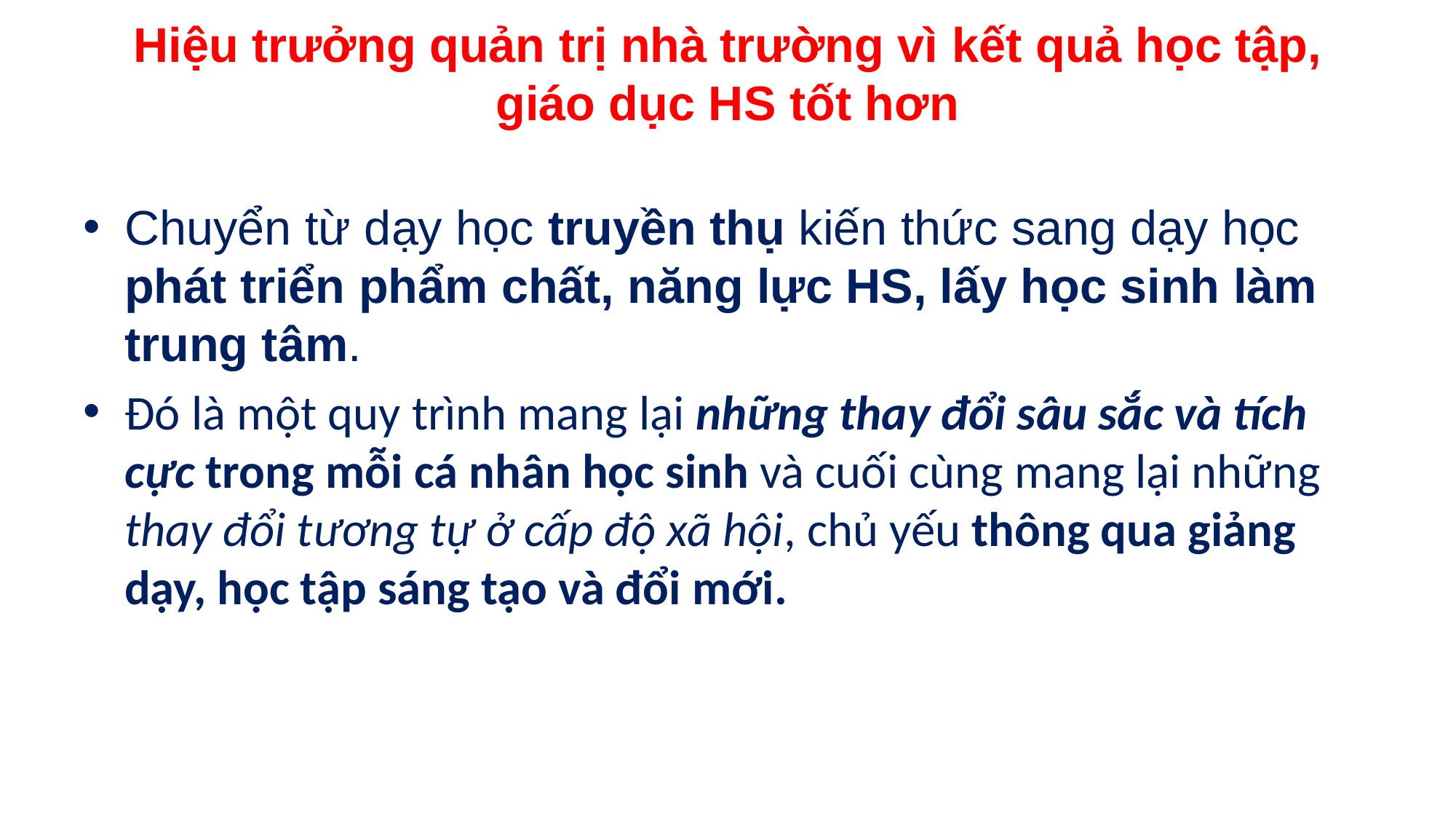

# Hiệu trưởng quản trị nhà trường vì kết quả học tập, giáo dục HS tốt hơn
Chuyển từ dạy học truyền thụ kiến thức sang dạy học phát triển phẩm chất, năng lực HS, lấy học sinh làm trung tâm.
Đó là một quy trình mang lại những thay đổi sâu sắc và tích cực trong mỗi cá nhân học sinh và cuối cùng mang lại những thay đổi tương tự ở cấp độ xã hội, chủ yếu thông qua giảng dạy, học tập sáng tạo và đổi mới.